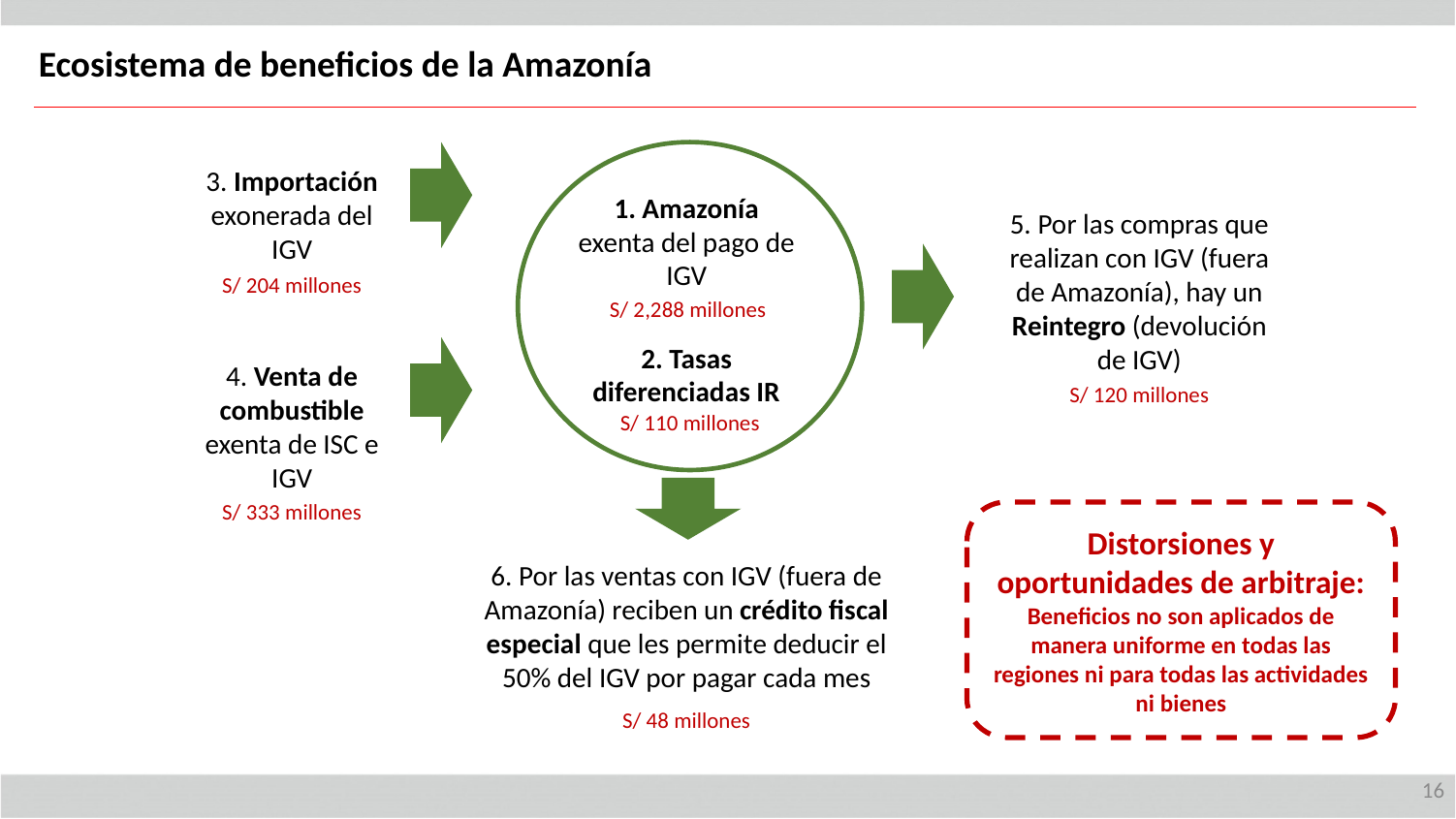

Ecosistema de beneficios de la Amazonía
1. Amazonía
exenta del pago de IGV

2. Tasas diferenciadas IR

3. Importación exonerada del IGV
5. Por las compras que realizan con IGV (fuera de Amazonía), hay un Reintegro (devolución de IGV)

S/ 204 millones
S/ 2,288 millones

4. Venta de combustible exenta de ISC e IGV
S/ 120 millones
S/ 110 millones

S/ 333 millones
Distorsiones y oportunidades de arbitraje:
Beneficios no son aplicados de manera uniforme en todas las regiones ni para todas las actividades ni bienes
6. Por las ventas con IGV (fuera de Amazonía) reciben un crédito fiscal especial que les permite deducir el 50% del IGV por pagar cada mes
S/ 48 millones
16